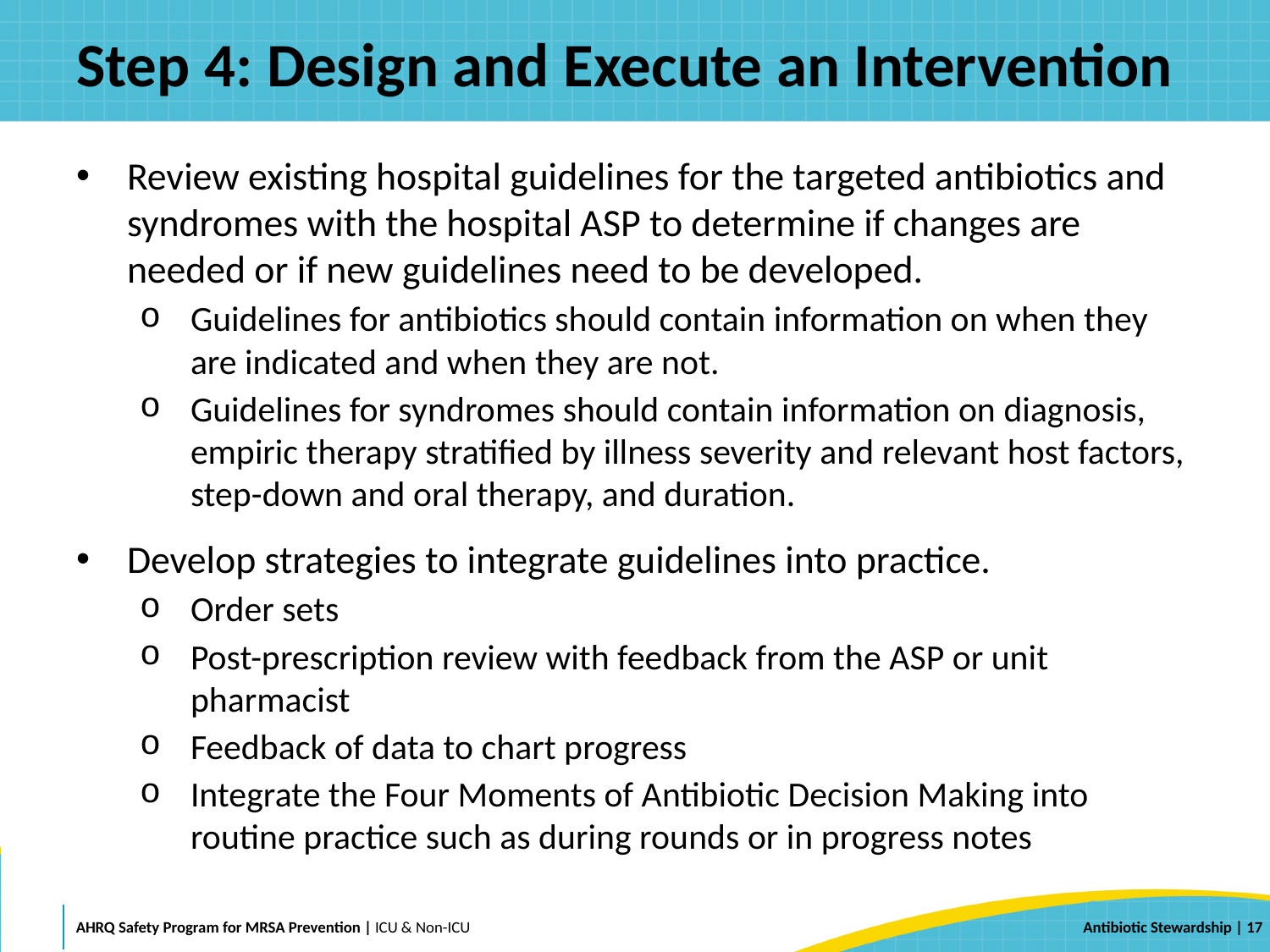

# Step 4: Design and Execute an Intervention
Review existing hospital guidelines for the targeted antibiotics and syndromes with the hospital ASP to determine if changes are needed or if new guidelines need to be developed.
Guidelines for antibiotics should contain information on when they are indicated and when they are not.
Guidelines for syndromes should contain information on diagnosis, empiric therapy stratified by illness severity and relevant host factors, step-down and oral therapy, and duration.
Develop strategies to integrate guidelines into practice.
Order sets
Post-prescription review with feedback from the ASP or unit pharmacist
Feedback of data to chart progress
Integrate the Four Moments of Antibiotic Decision Making into routine practice such as during rounds or in progress notes
 | 17